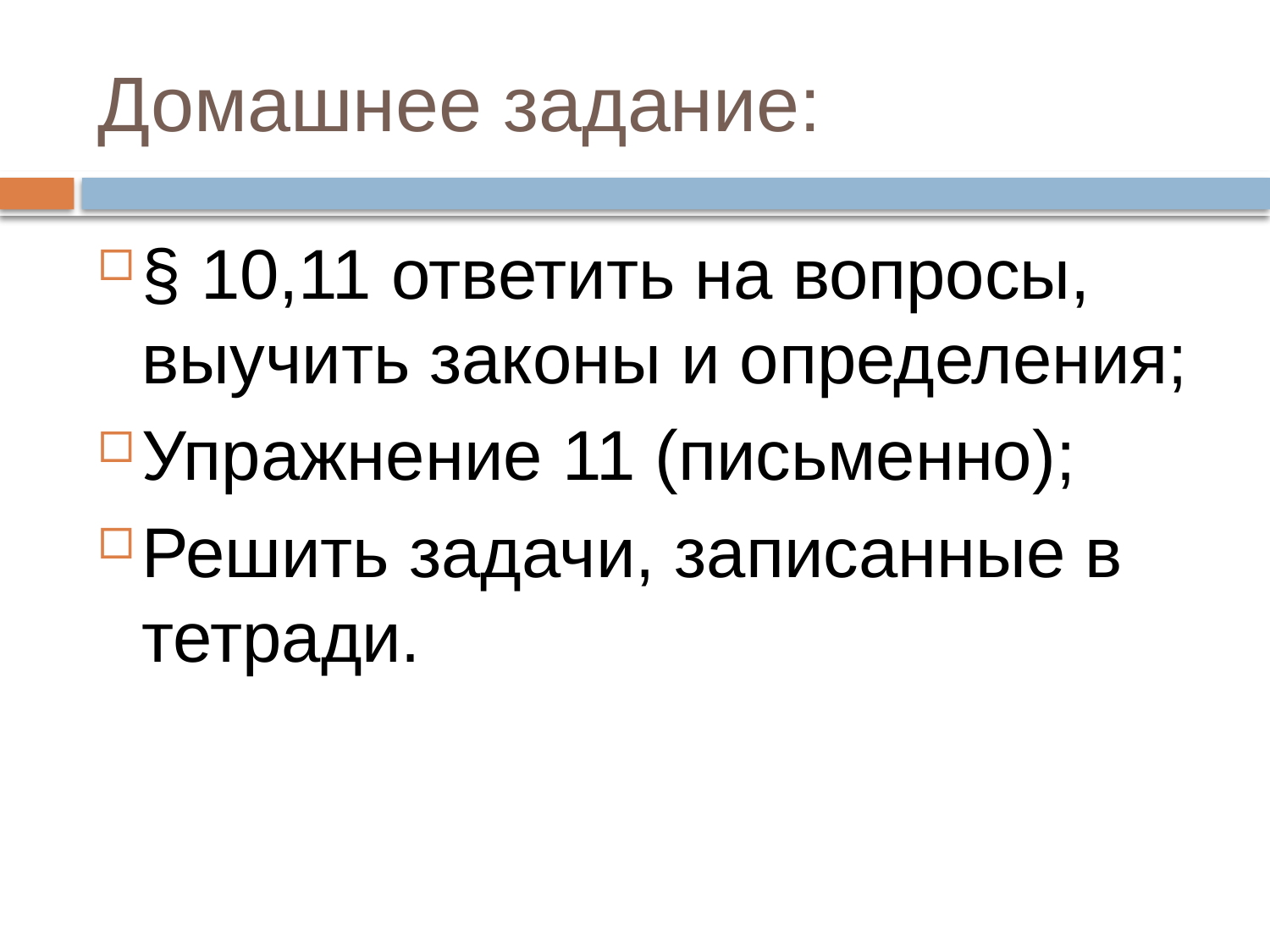

# Домашнее задание:
§ 10,11 ответить на вопросы, выучить законы и определения;
Упражнение 11 (письменно);
Решить задачи, записанные в тетради.